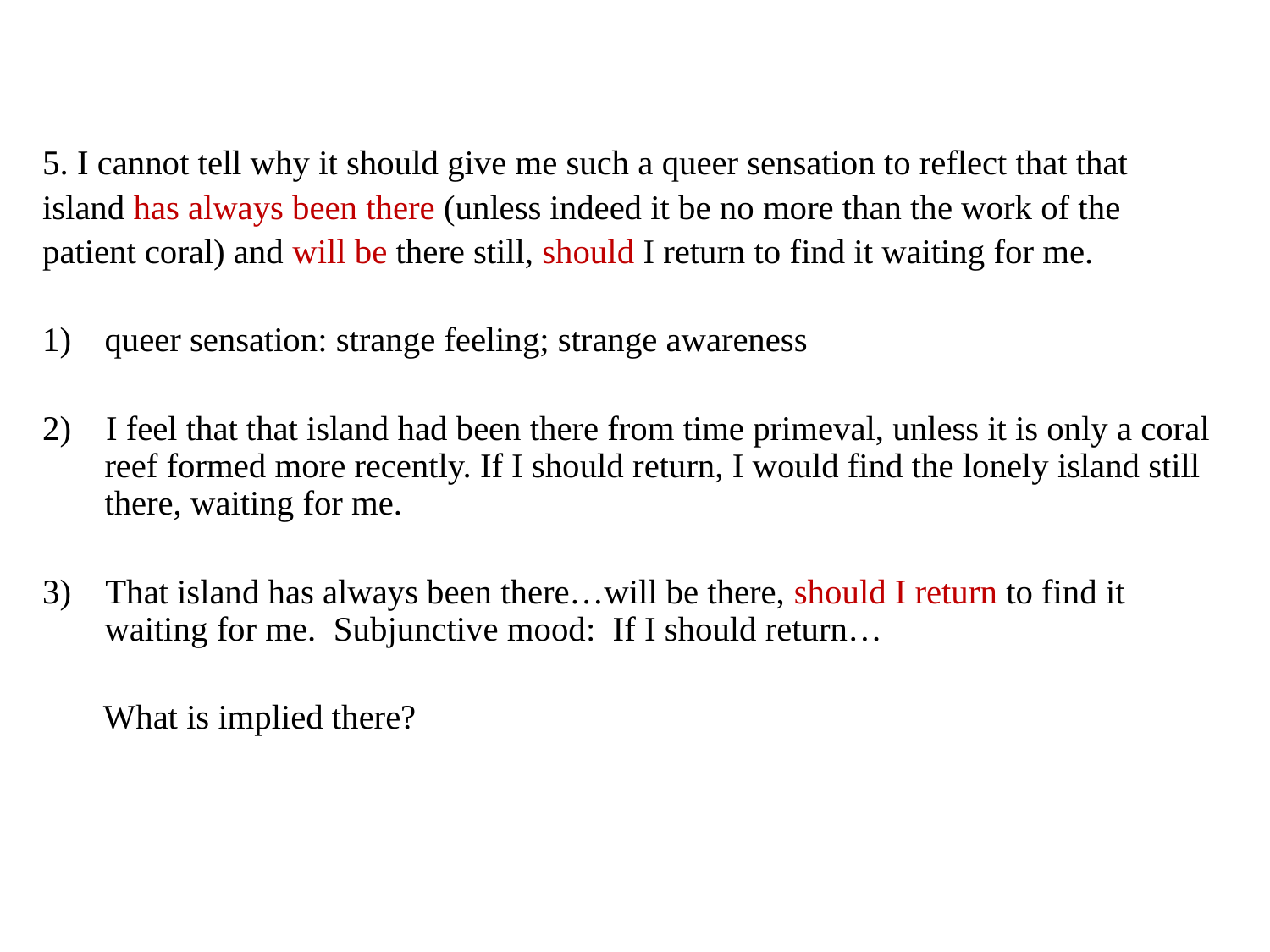

5. I cannot tell why it should give me such a queer sensation to reflect that that
island has always been there (unless indeed it be no more than the work of the
patient coral) and will be there still, should I return to find it waiting for me.

queer sensation: strange feeling; strange awareness

2)    I feel that that island had been there from time primeval, unless it is only a coral reef formed more recently. If I should return, I would find the lonely island still there, waiting for me.

3)    That island has always been there…will be there, should I return to find it waiting for me.  Subjunctive mood:  If I should return…

       What is implied there?